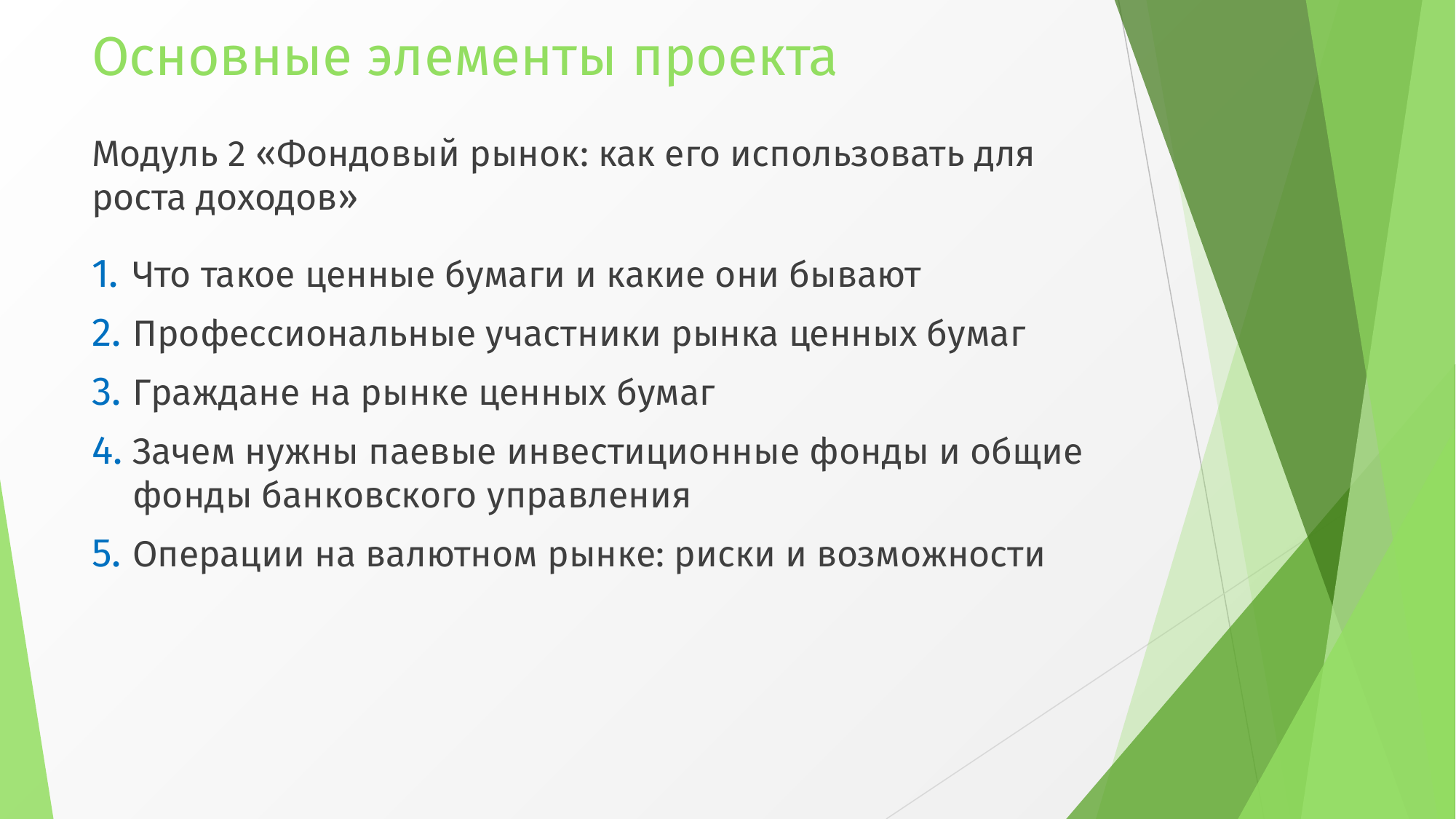

# Основные элементы проекта
Модуль 2 «Фондовый рынок: как его использовать для роста доходов»
Что такое ценные бумаги и какие они бывают
Профессиональные участники рынка ценных бумаг
Граждане на рынке ценных бумаг
Зачем нужны паевые инвестиционные фонды и общие фонды банковского управления
Операции на валютном рынке: риски и возможности